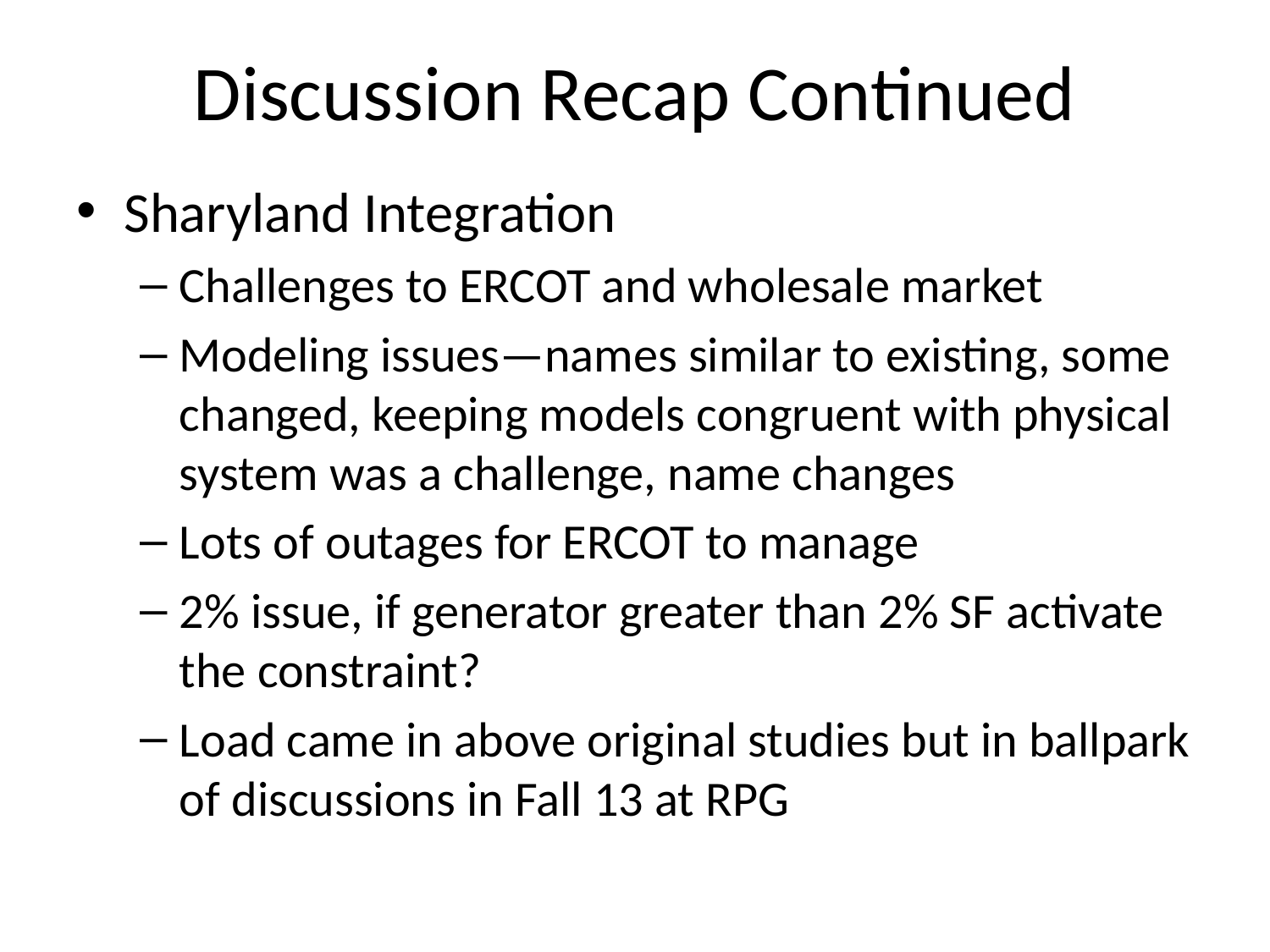

# Discussion Recap Continued
Sharyland Integration
Challenges to ERCOT and wholesale market
Modeling issues—names similar to existing, some changed, keeping models congruent with physical system was a challenge, name changes
Lots of outages for ERCOT to manage
2% issue, if generator greater than 2% SF activate the constraint?
Load came in above original studies but in ballpark of discussions in Fall 13 at RPG